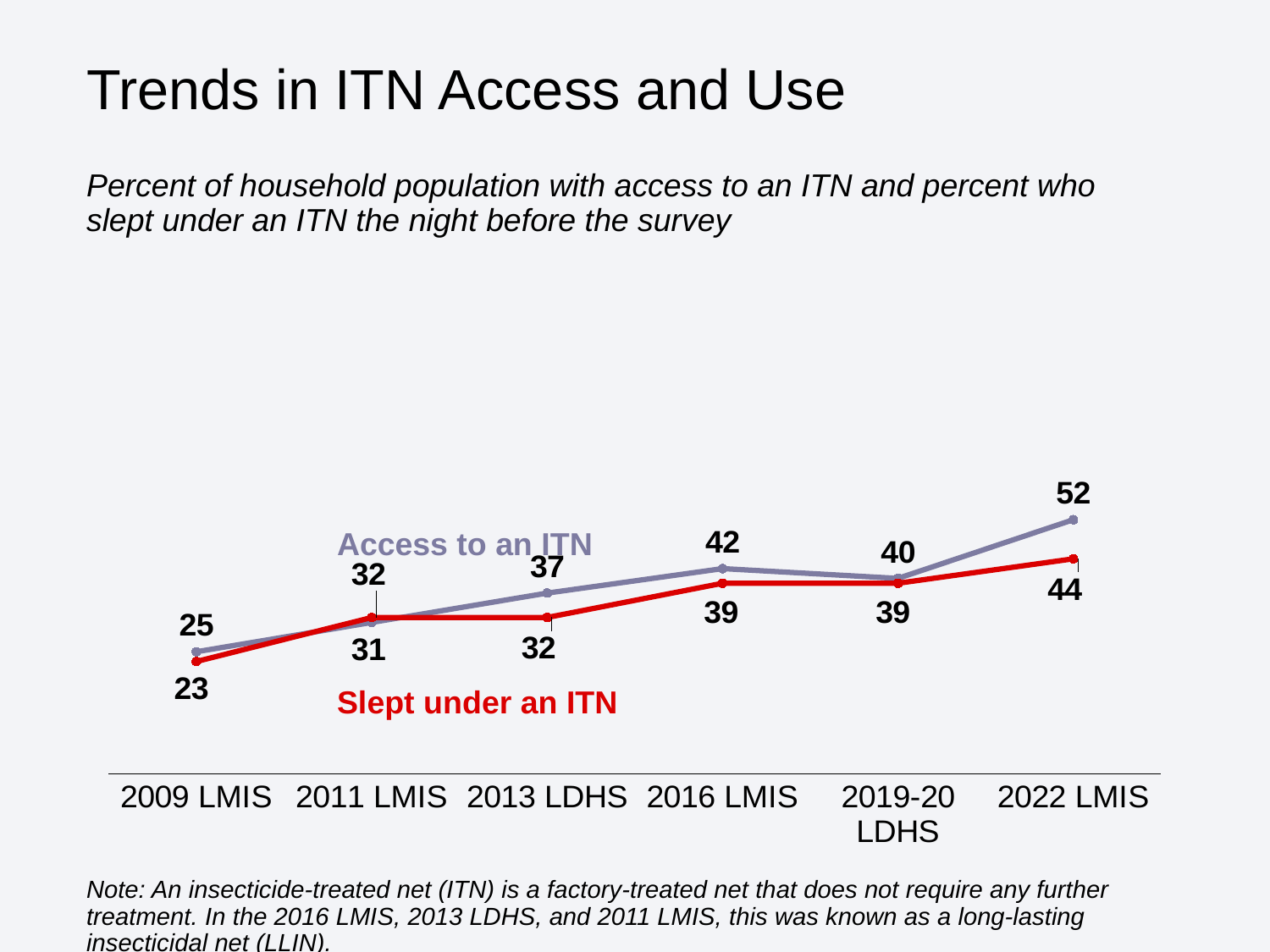

Trends in ITN Access and Use
Percent of household population with access to an ITN and percent who slept under an ITN the night before the survey

### Chart

| Category | Access to an ITN | Slept under an ITN |
|---|---|---|
| 2009 LMIS | 25.0 | 23.0 |
| 2011 LMIS | 31.0 | 32.0 |
| 2013 LDHS | 37.0 | 32.0 |
| 2016 LMIS | 42.0 | 39.0 |
| 2019-20 LDHS | 40.0 | 39.0 |
| 2022 LMIS | 52.0 | 44.0 |
Access to an ITN
Slept under an ITN
Note: An insecticide-treated net (ITN) is a factory-treated net that does not require any further treatment. In the 2016 LMIS, 2013 LDHS, and 2011 LMIS, this was known as a long-lasting insecticidal net (LLIN).